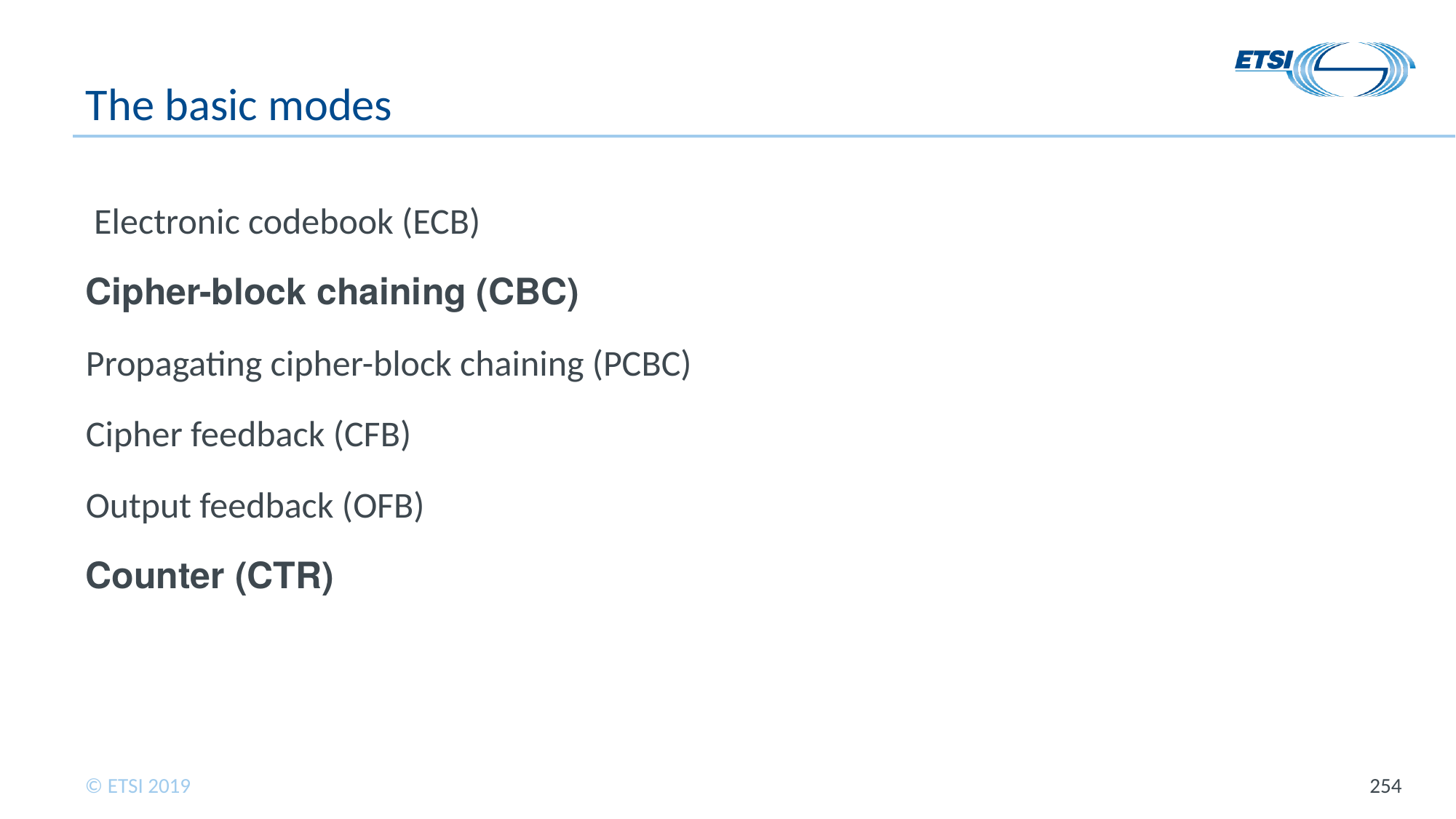

# The basic modes
 Electronic codebook (ECB)
Cipher-block chaining (CBC)
Propagating cipher-block chaining (PCBC)
Cipher feedback (CFB)
Output feedback (OFB)
Counter (CTR)